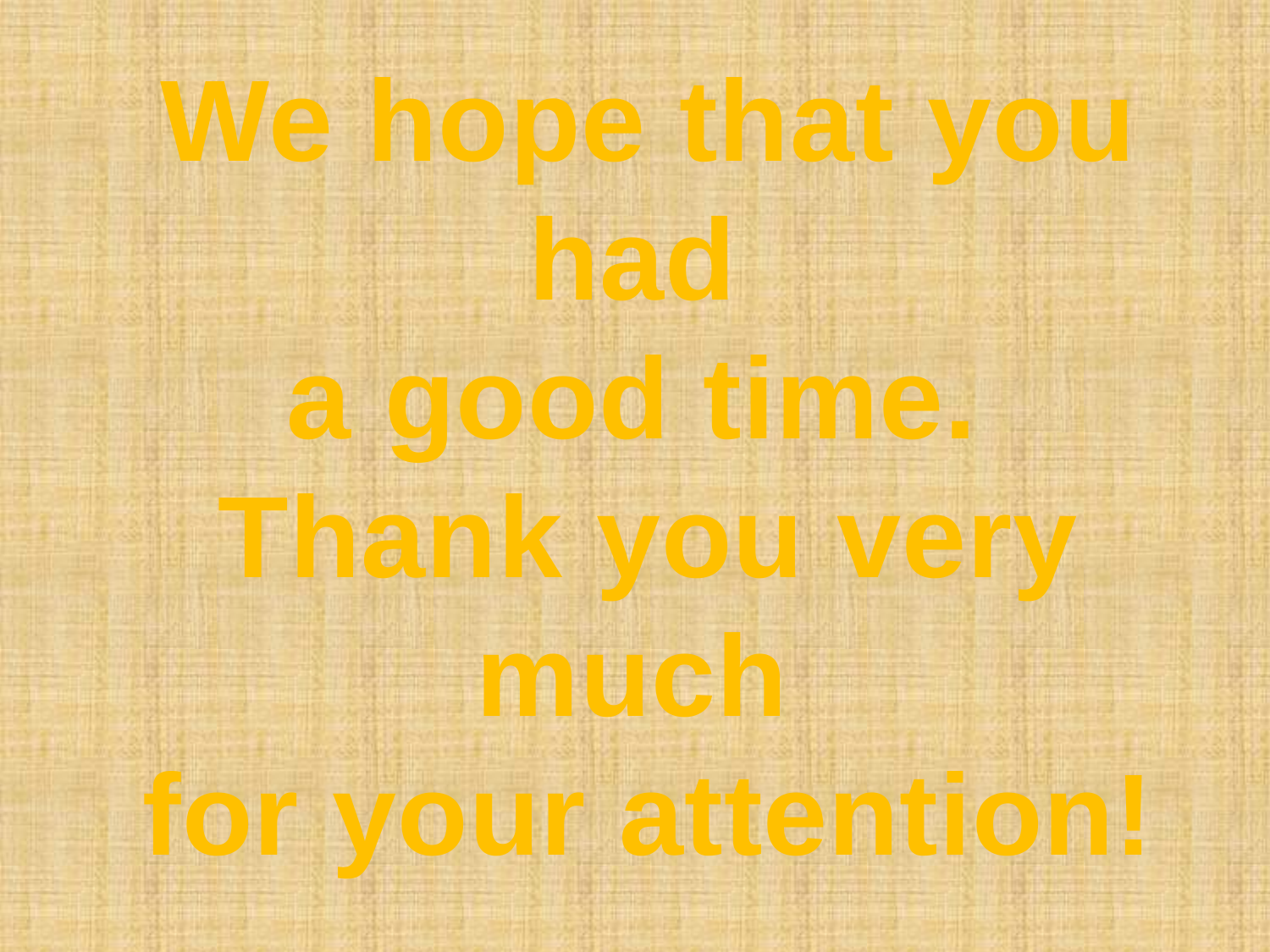

# We hope that you had a good time. Thank you very much for your attention!